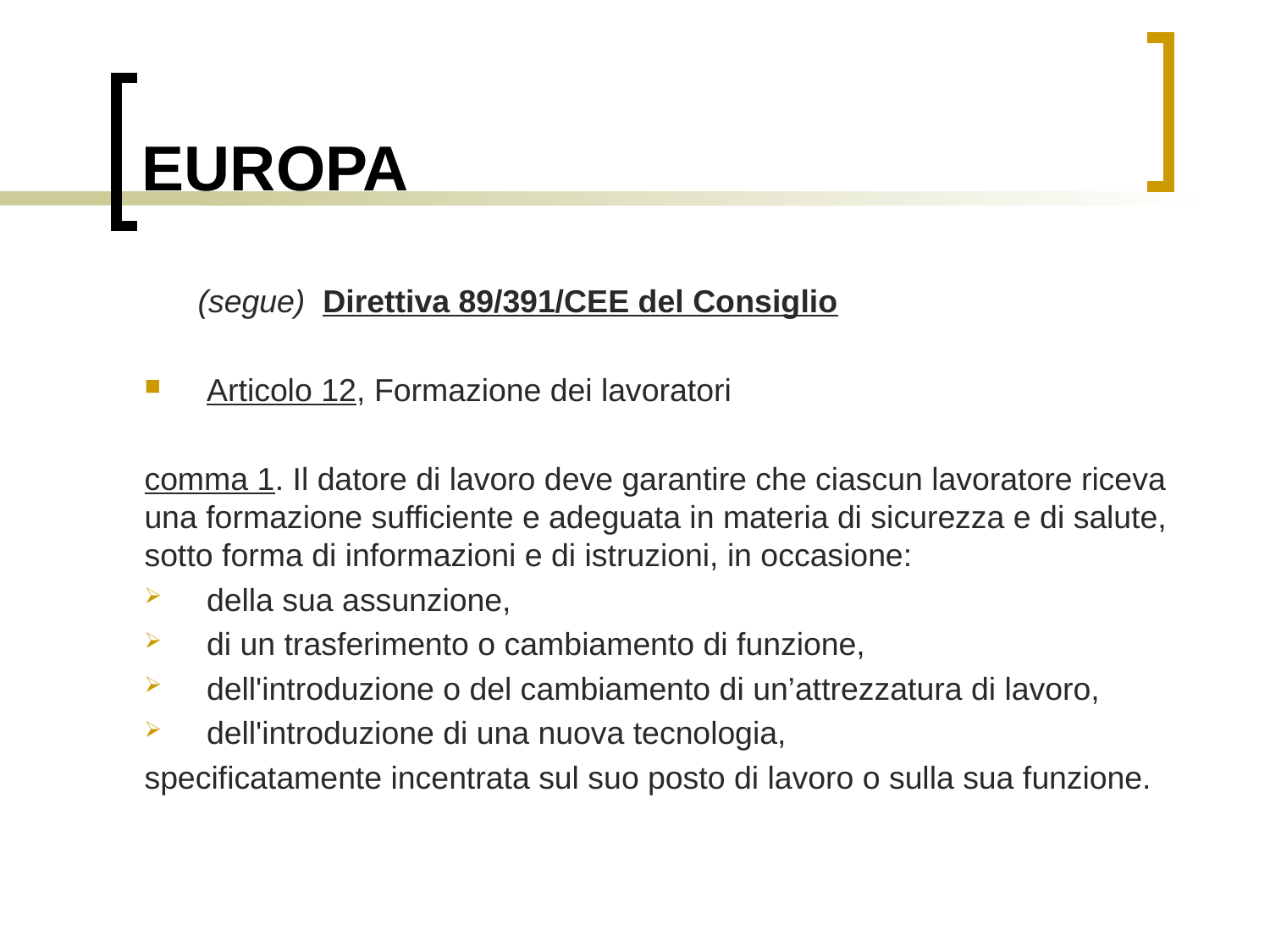

# EUROPA
      (segue)  Direttiva 89/391/CEE del Consiglio

Articolo 12, Formazione dei lavoratori

comma 1. Il datore di lavoro deve garantire che ciascun lavoratore riceva una formazione sufficiente e adeguata in materia di sicurezza e di salute, sotto forma di informazioni e di istruzioni, in occasione:
della sua assunzione,
di un trasferimento o cambiamento di funzione,
dell'introduzione o del cambiamento di un’attrezzatura di lavoro,
dell'introduzione di una nuova tecnologia,
specificatamente incentrata sul suo posto di lavoro o sulla sua funzione.